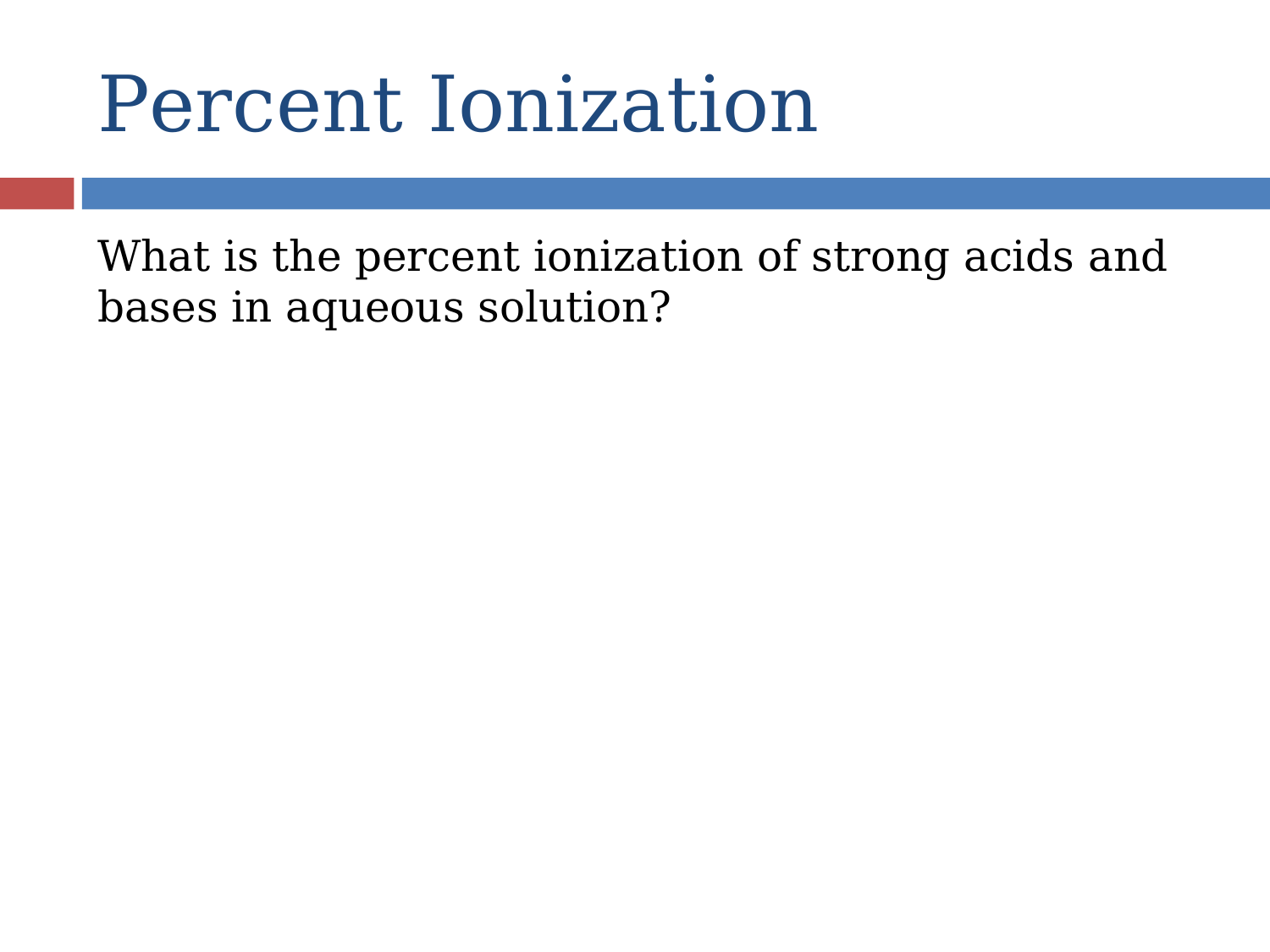

# Percent Ionization
What is the percent ionization of strong acids and bases in aqueous solution?